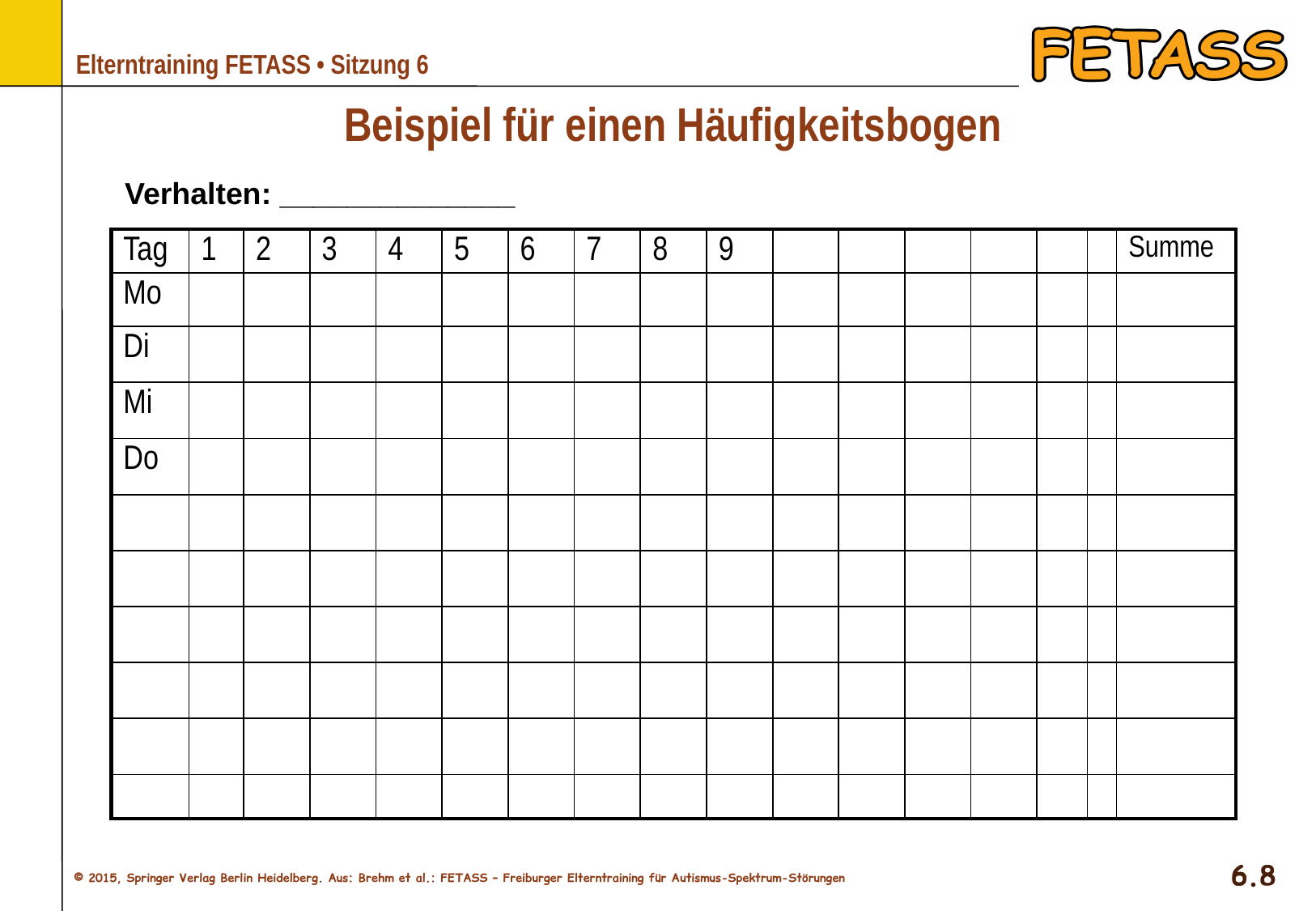

# Beispiel für einen Häufigkeitsbogen
Verhalten: ______________
| Tag | 1 | 2 | 3 | 4 | 5 | 6 | 7 | 8 | 9 |  |  |  |  |  |  | Summe |
| --- | --- | --- | --- | --- | --- | --- | --- | --- | --- | --- | --- | --- | --- | --- | --- | --- |
| Mo |  |  |  |  |  |  |  |  |  |  |  |  |  |  |  |  |
| Di |  |  |  |  |  |  |  |  |  |  |  |  |  |  |  |  |
| Mi |  |  |  |  |  |  |  |  |  |  |  |  |  |  |  |  |
| Do |  |  |  |  |  |  |  |  |  |  |  |  |  |  |  |  |
|  |  |  |  |  |  |  |  |  |  |  |  |  |  |  |  |  |
|  |  |  |  |  |  |  |  |  |  |  |  |  |  |  |  |  |
|  |  |  |  |  |  |  |  |  |  |  |  |  |  |  |  |  |
|  |  |  |  |  |  |  |  |  |  |  |  |  |  |  |  |  |
|  |  |  |  |  |  |  |  |  |  |  |  |  |  |  |  |  |
|  |  |  |  |  |  |  |  |  |  |  |  |  |  |  |  |  |
6.8